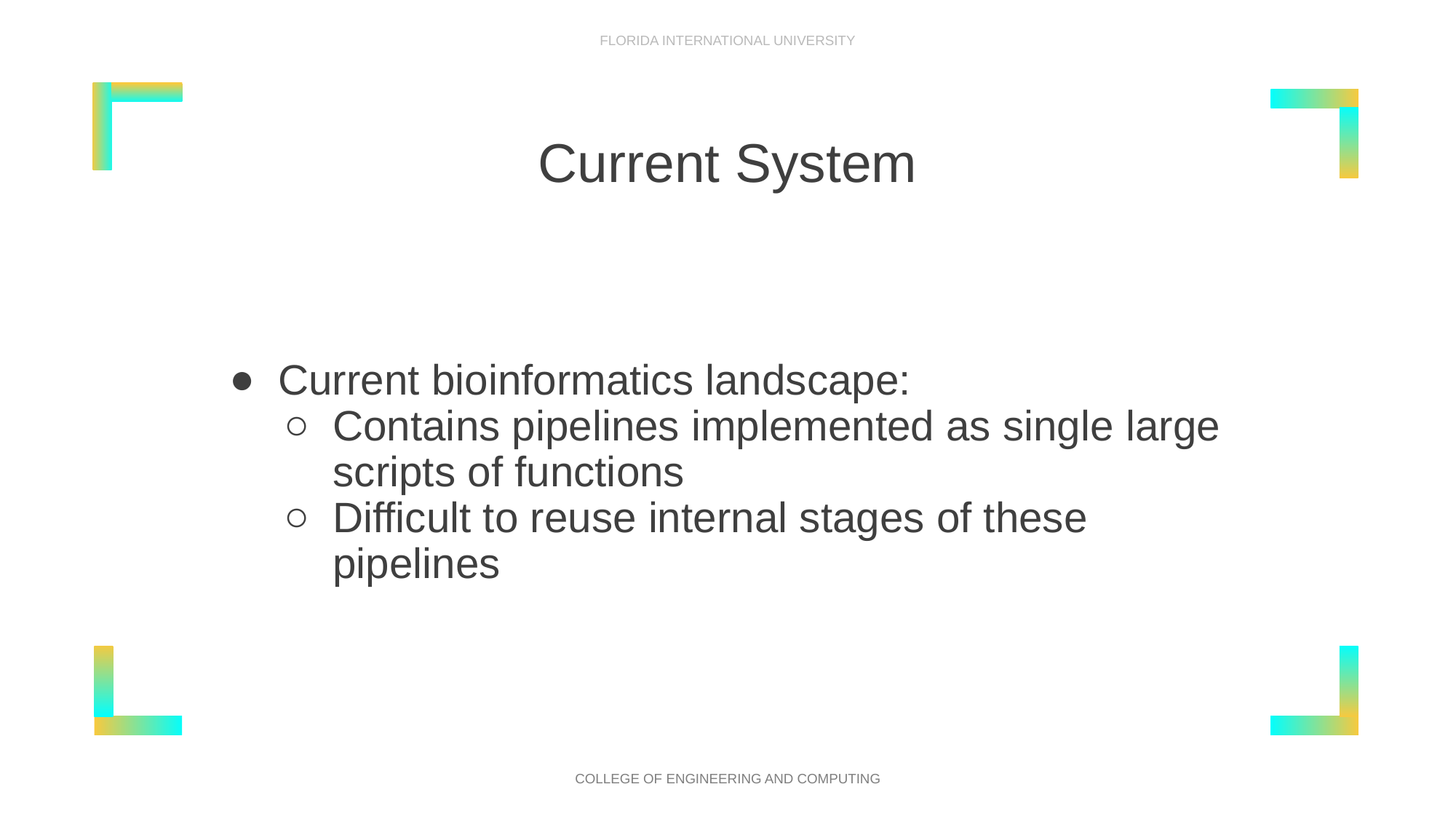

# Current System
Current bioinformatics landscape:
Contains pipelines implemented as single large scripts of functions
Difficult to reuse internal stages of these pipelines